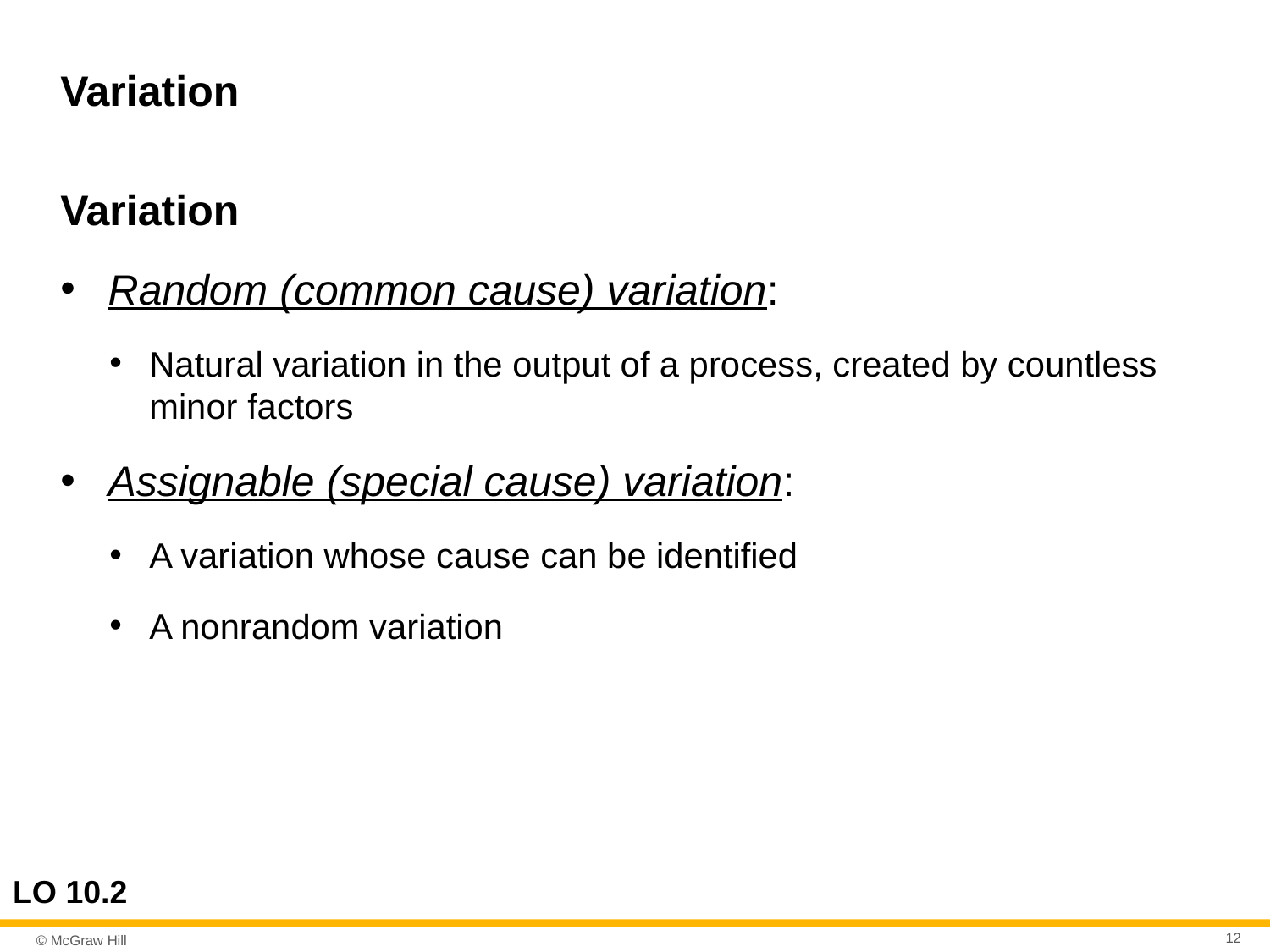

# Variation
Variation
Random (common cause) variation:
Natural variation in the output of a process, created by countless minor factors
Assignable (special cause) variation:
A variation whose cause can be identified
A nonrandom variation
LO 10.2